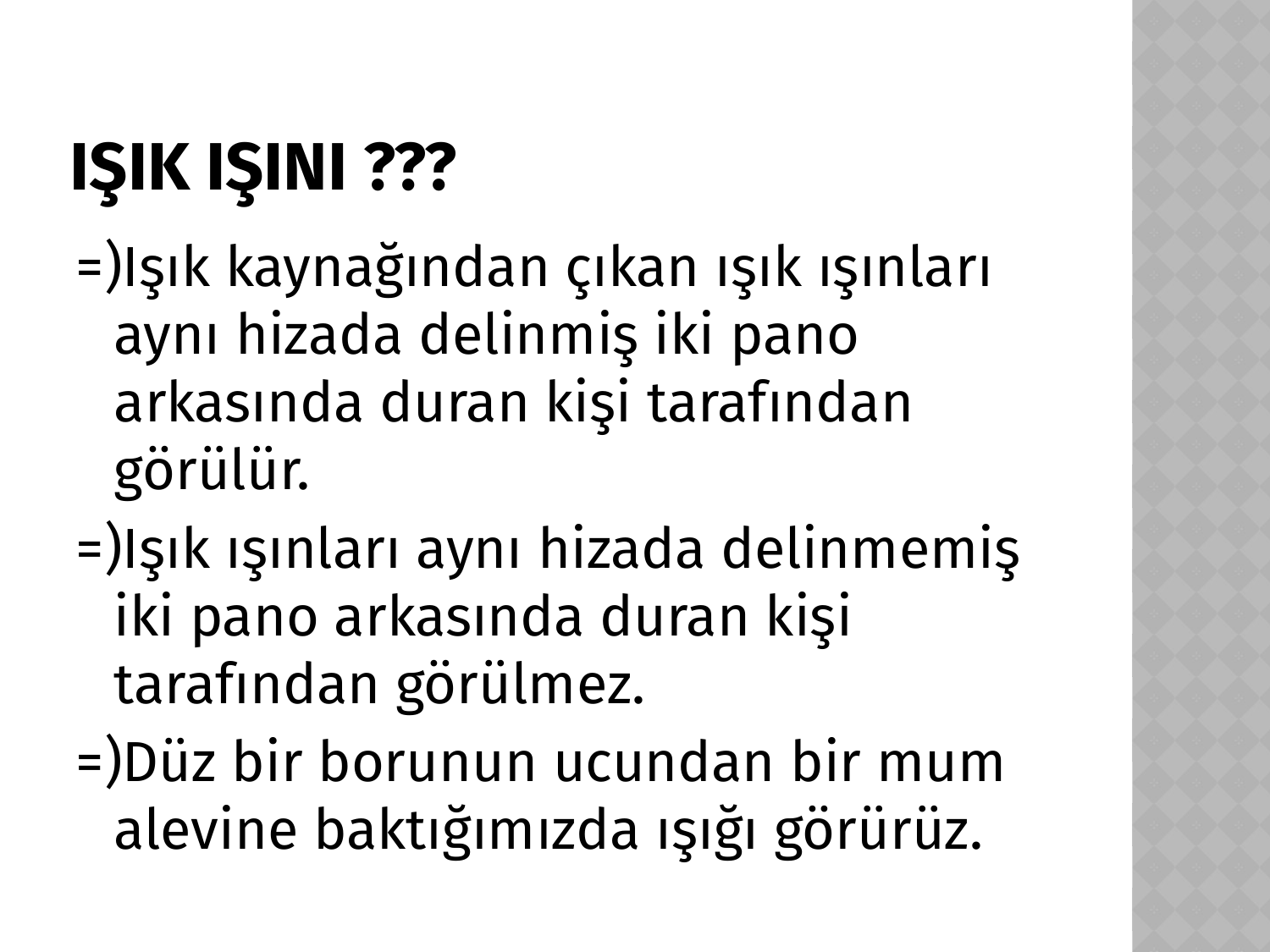

# IŞIK IŞINI ???
=)Işık kaynağından çıkan ışık ışınları aynı hizada delinmiş iki pano arkasında duran kişi tarafından görülür.
=)Işık ışınları aynı hizada delinmemiş iki pano arkasında duran kişi tarafından görülmez.
=)Düz bir borunun ucundan bir mum alevine baktığımızda ışığı görürüz.